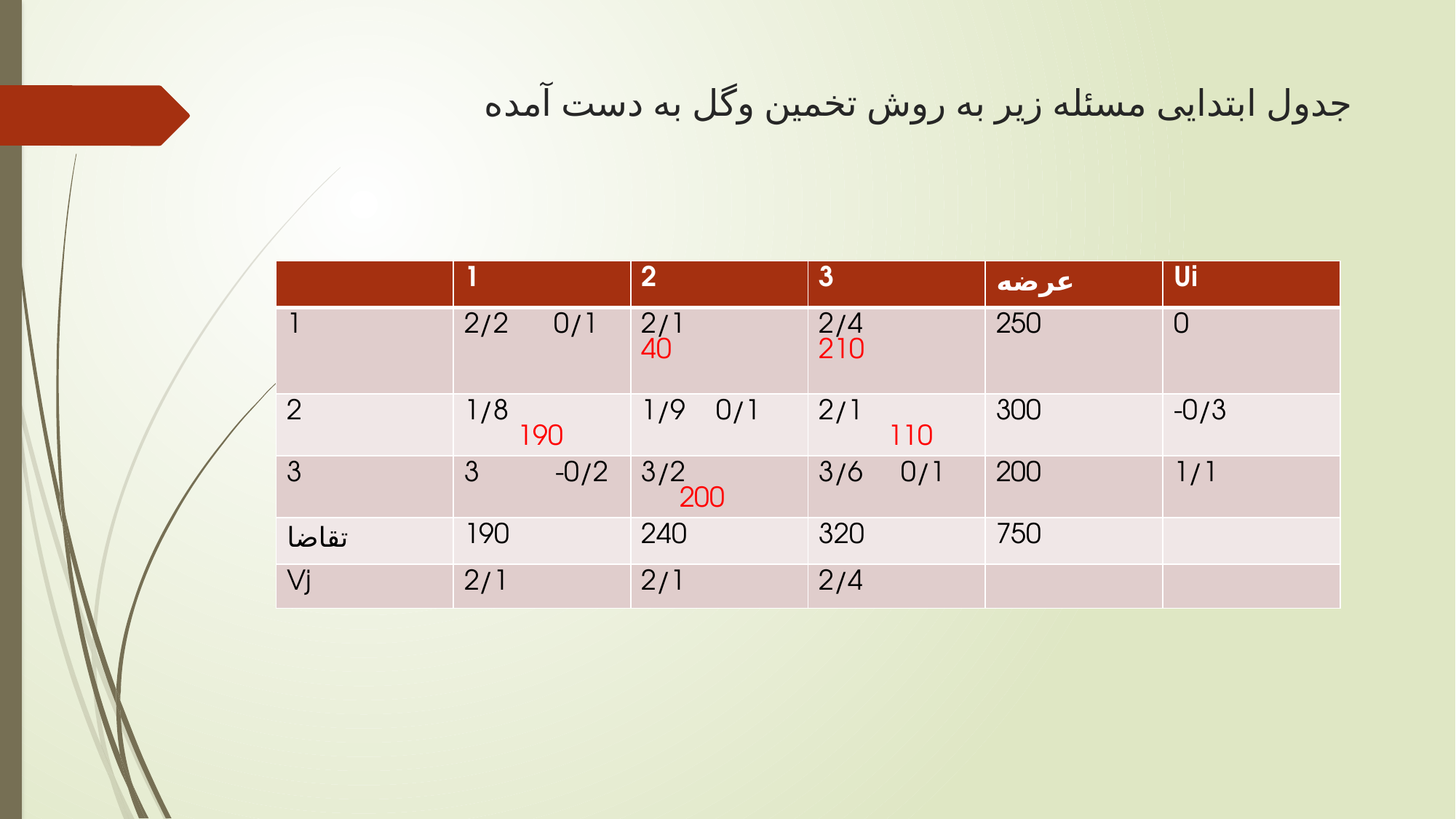

# جدول ابتدایی مسئله زیر به روش تخمین وگل به دست آمده
|  | 1 | 2 | 3 | عرضه | Ui |
| --- | --- | --- | --- | --- | --- |
| 1 | 2/2 0/1 | 2/1 40 | 2/4 210 | 250 | 0 |
| 2 | 1/8 190 | 1/9 0/1 | 2/1 110 | 300 | -0/3 |
| 3 | 3 -0/2 | 3/2 200 | 3/6 0/1 | 200 | 1/1 |
| تقاضا | 190 | 240 | 320 | 750 |  |
| Vj | 2/1 | 2/1 | 2/4 |  |  |